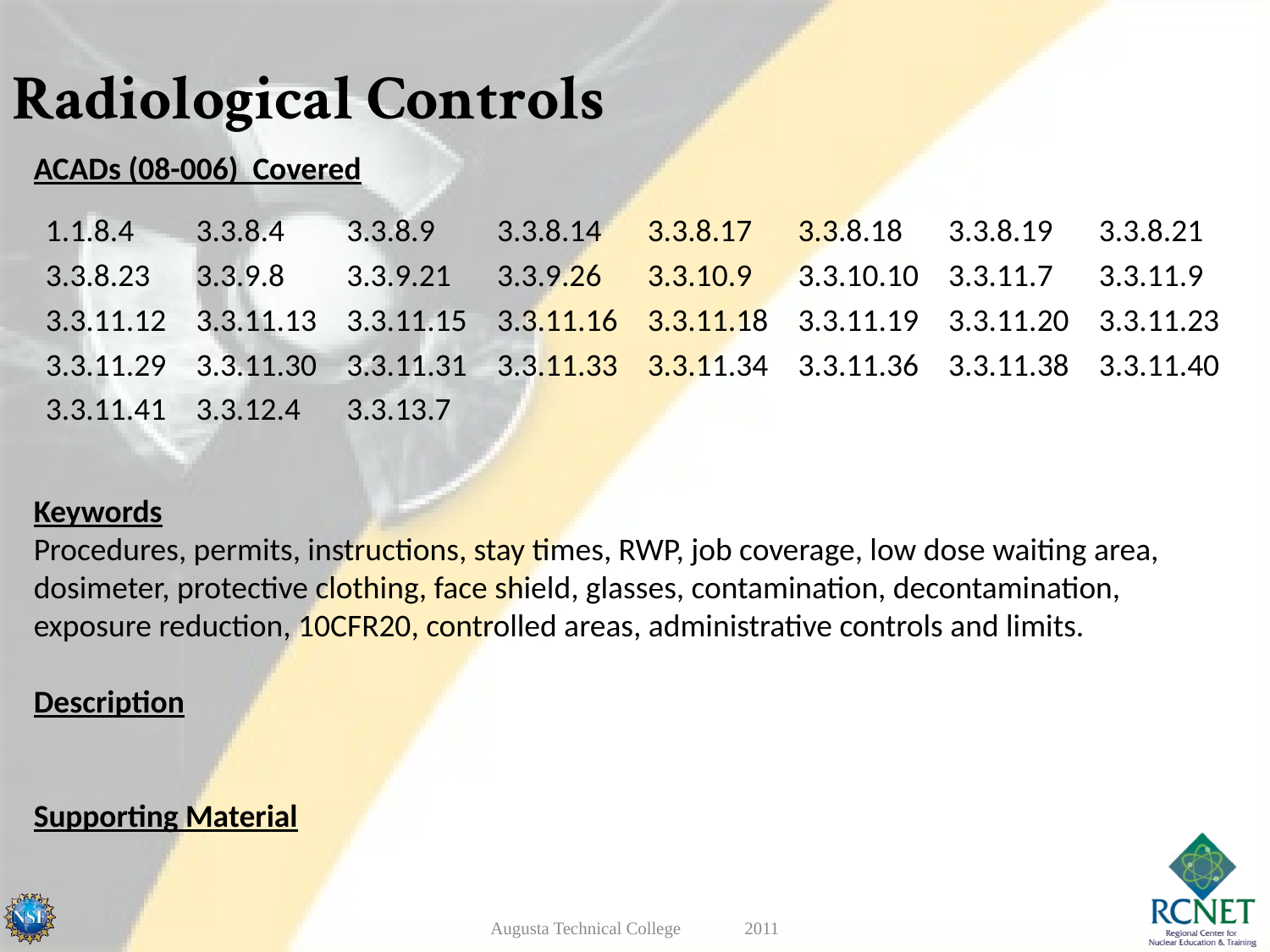

Radiological Controls
ACADs (08-006)  Covered

Keywords
Procedures, permits, instructions, stay times, RWP, job coverage, low dose waiting area, dosimeter, protective clothing, face shield, glasses, contamination, decontamination, exposure reduction, 10CFR20, controlled areas, administrative controls and limits.

Description

Supporting Material

| 1.1.8.4 | 3.3.8.4 | 3.3.8.9 | 3.3.8.14 | 3.3.8.17 | 3.3.8.18 | 3.3.8.19 | 3.3.8.21 |
| --- | --- | --- | --- | --- | --- | --- | --- |
| 3.3.8.23 | 3.3.9.8 | 3.3.9.21 | 3.3.9.26 | 3.3.10.9 | 3.3.10.10 | 3.3.11.7 | 3.3.11.9 |
| 3.3.11.12 | 3.3.11.13 | 3.3.11.15 | 3.3.11.16 | 3.3.11.18 | 3.3.11.19 | 3.3.11.20 | 3.3.11.23 |
| 3.3.11.29 | 3.3.11.30 | 3.3.11.31 | 3.3.11.33 | 3.3.11.34 | 3.3.11.36 | 3.3.11.38 | 3.3.11.40 |
| 3.3.11.41 | 3.3.12.4 | 3.3.13.7 |  |  |  |  |  |
Augusta Technical College	2011